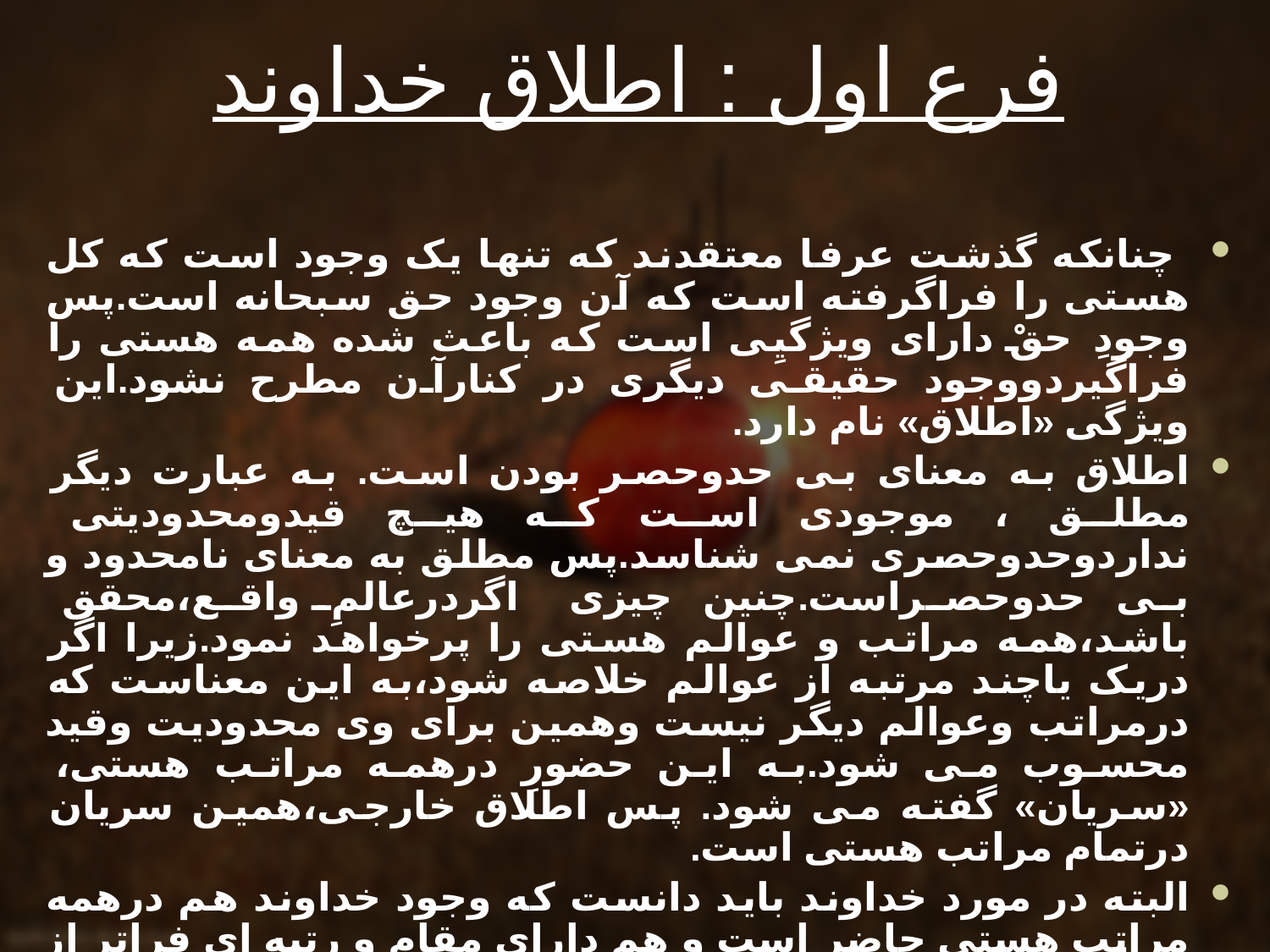

# فرع اول : اطلاق خداوند
 چنانکه گذشت عرفا معتقدند که تنها يک وجود است که کل هستی را فراگرفته است که آن وجود حق سبحانه است.پس وجودِ حقْ دارای ويژگيِی است که باعث شده همه هستی را فراگيردووجود حقيقی ديگری در کنارآن مطرح نشود.اين ويژگی «اطلاق» نام دارد.
اطلاق به معنای بی حدوحصر بودن است. به عبارت ديگر مطلق ، موجودی است که هيچ قيدومحدوديتی نداردوحدوحصری نمی شناسد.پس مطلق به معنای نامحدود و بی حدوحصراست.چنين چيزی اگردرعالمِ واقع،محقق باشد،همه مراتب و عوالم هستی را پرخواهد نمود.زيرا اگر دريک ياچند مرتبه از عوالم خلاصه شود،به اين معناست که درمراتب وعوالم ديگر نيست وهمين برای وی محدوديت وقيد محسوب می شود.به اين حضورِ درهمه مراتب هستی، «سريان» گفته می شود. پس اطلاق خارجی،همين سريان درتمام مراتب هستی است.
البته در مورد خداوند بايد دانست که وجود خداوند هم درهمه مراتب هستی حاضر است و هم دارای مقام و رتبه ای فراتر از همه مراتب است که اين رتبه و مقام را« مقام ذات يا غيب الهوية»می نامند،که مقام فوقِ سريانی خداوند است.پس اطلاق به اين معناست که ذات و وجود خداوند در همه مراتب هستی حضورِوجودی وسريان دارد وفوق آن مراتب نيز هست